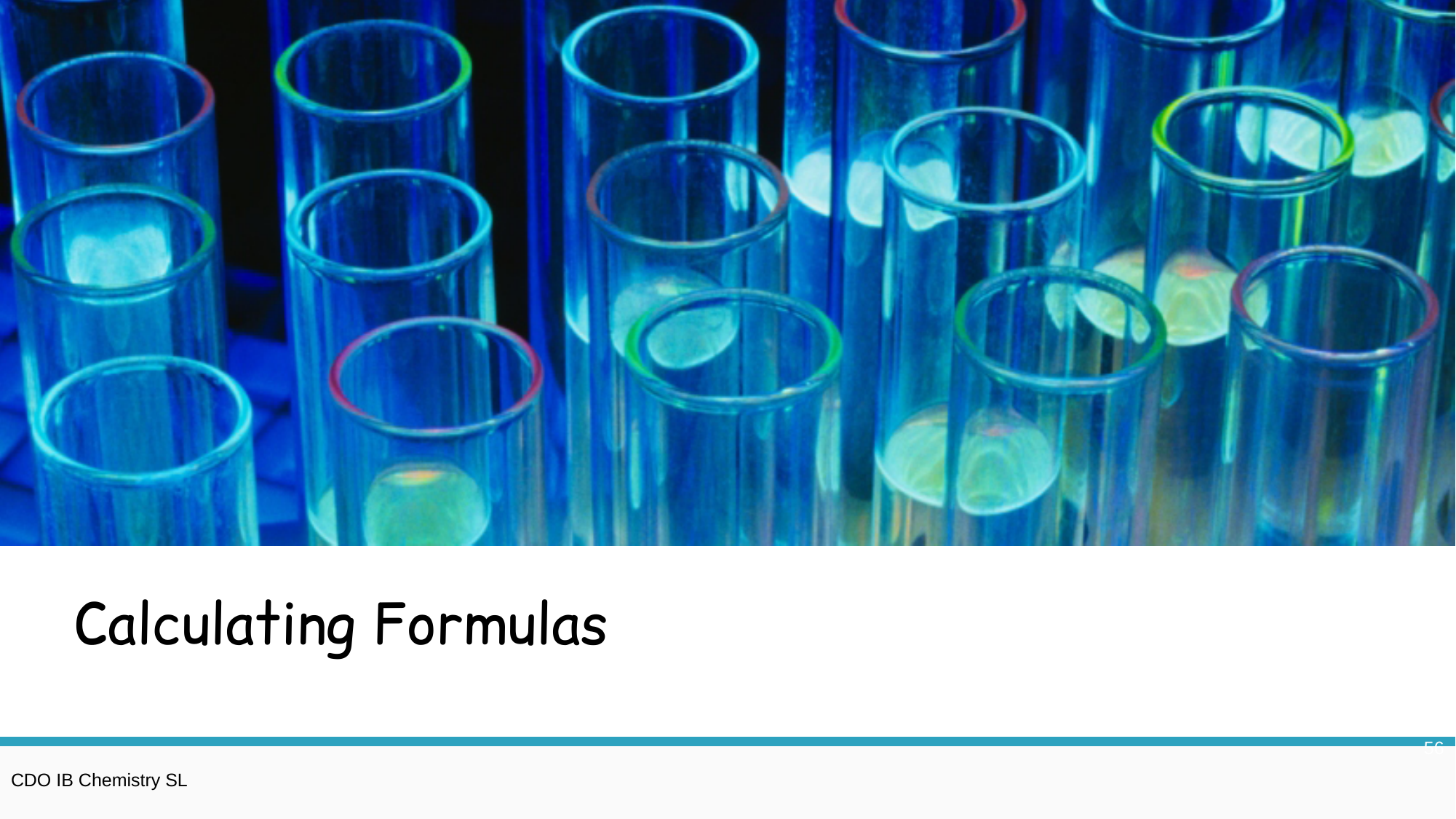

# Calculating Formulas
56
CDO IB Chemistry SL